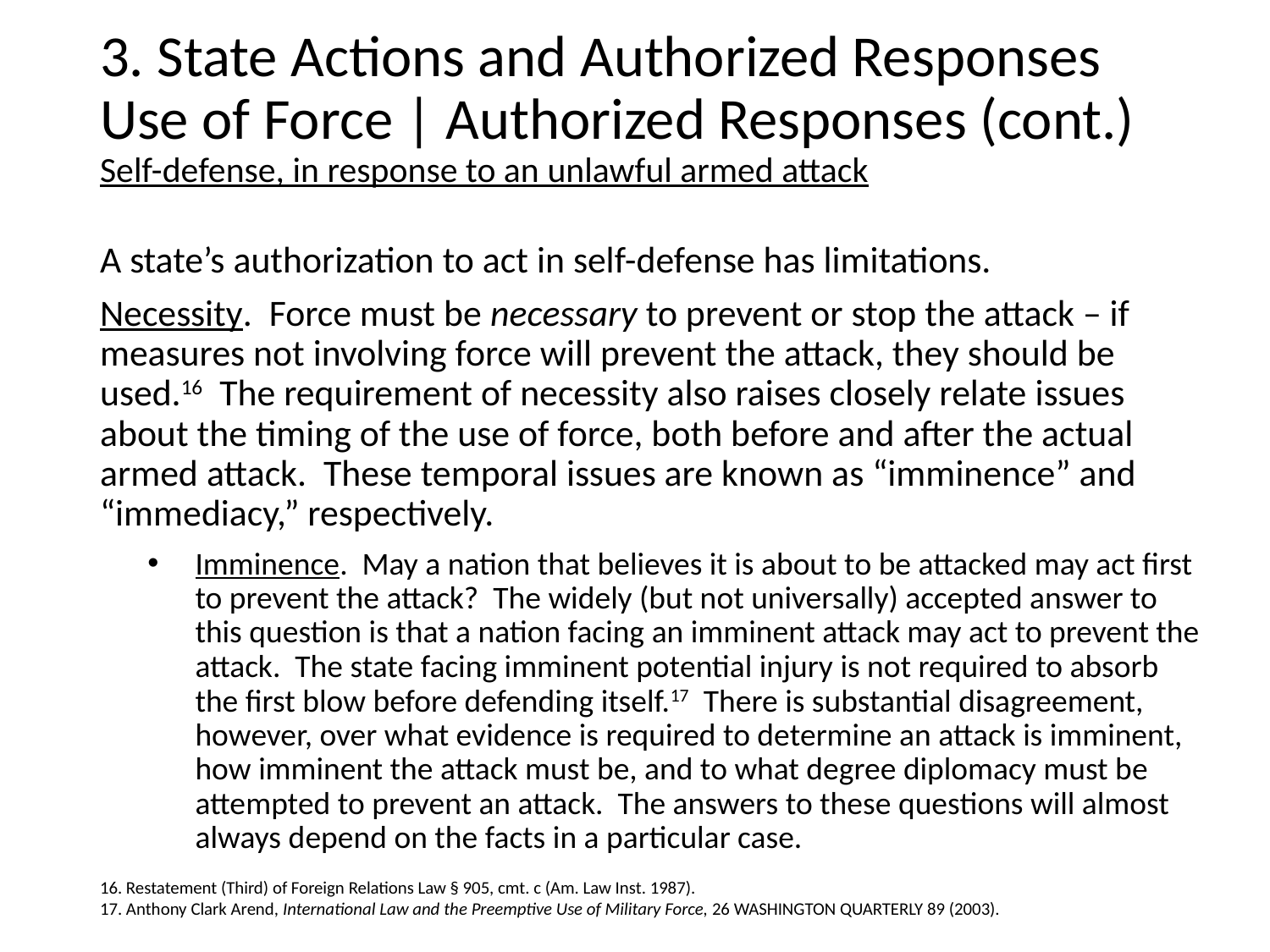

# 3. State Actions and Authorized Responses Use of Force | Authorized Responses (cont.) Self-defense, in response to an unlawful armed attack
A state’s authorization to act in self-defense has limitations.
Necessity.  Force must be necessary to prevent or stop the attack – if measures not involving force will prevent the attack, they should be used.16  The requirement of necessity also raises closely relate issues about the timing of the use of force, both before and after the actual armed attack.  These temporal issues are known as “imminence” and “immediacy,” respectively.
Imminence.  May a nation that believes it is about to be attacked may act first to prevent the attack?  The widely (but not universally) accepted answer to this question is that a nation facing an imminent attack may act to prevent the attack.  The state facing imminent potential injury is not required to absorb the first blow before defending itself.17  There is substantial disagreement, however, over what evidence is required to determine an attack is imminent, how imminent the attack must be, and to what degree diplomacy must be attempted to prevent an attack.  The answers to these questions will almost always depend on the facts in a particular case.

16. Restatement (Third) of Foreign Relations Law § 905, cmt. c (Am. Law Inst. 1987).
17. Anthony Clark Arend, International Law and the Preemptive Use of Military Force, 26 Washington Quarterly 89 (2003).